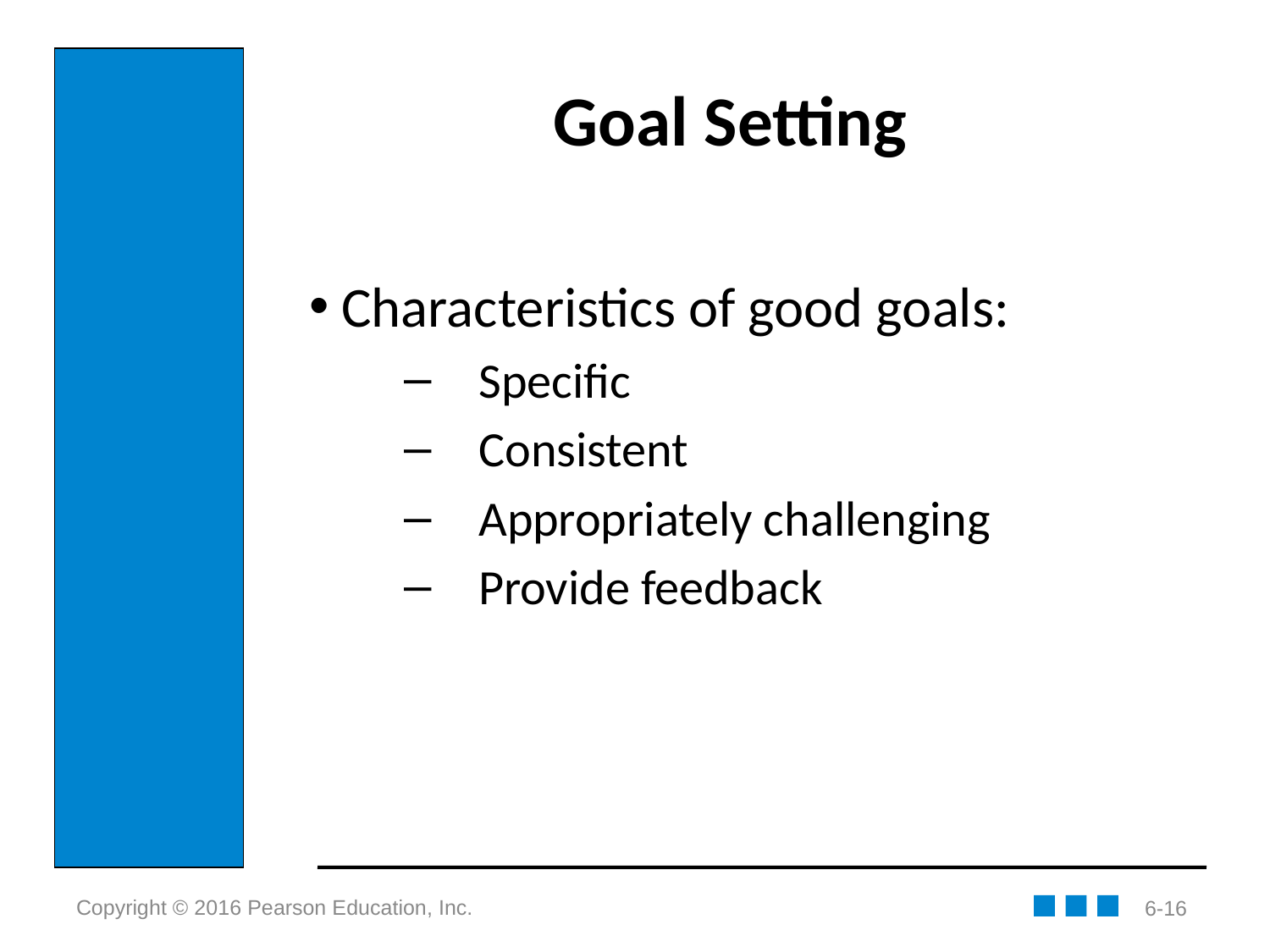

# Goal Setting

Characteristics of good goals:
Specific
Consistent
Appropriately challenging
Provide feedback

6-16
Copyright © 2016 Pearson Education, Inc.